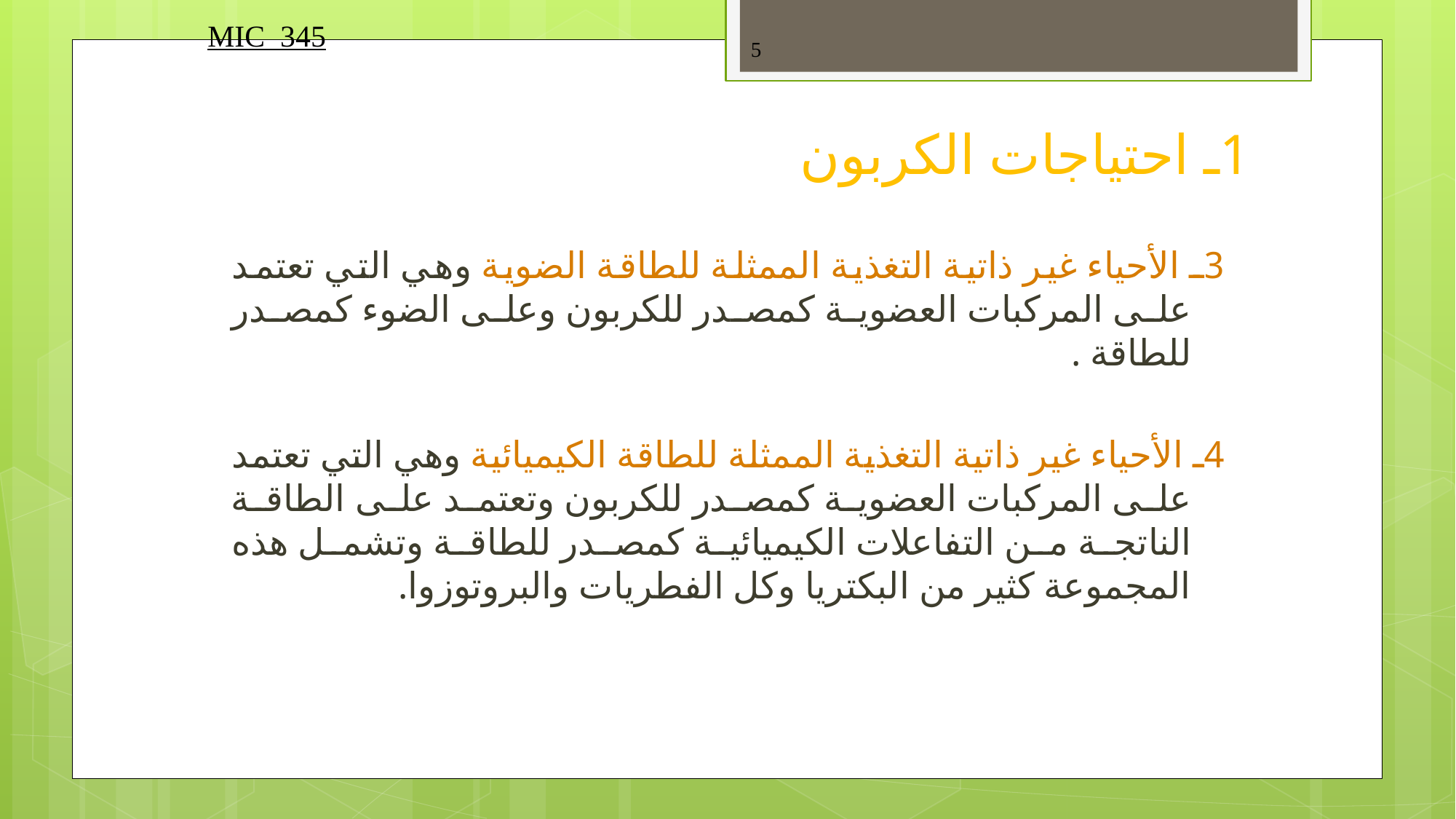

MIC  345
5
1ـ احتياجات الكربون

3ـ الأحياء غير ذاتية التغذية الممثلة للطاقة الضوية وهي التي تعتمد على المركبات العضوية كمصدر للكربون وعلى الضوء كمصدر للطاقة .

4ـ الأحياء غير ذاتية التغذية الممثلة للطاقة الكيميائية وهي التي تعتمد على المركبات العضوية كمصدر للكربون وتعتمد على الطاقة الناتجة من التفاعلات الكيميائية كمصدر للطاقة وتشمل هذه المجموعة كثير من البكتريا وكل الفطريات والبروتوزوا.